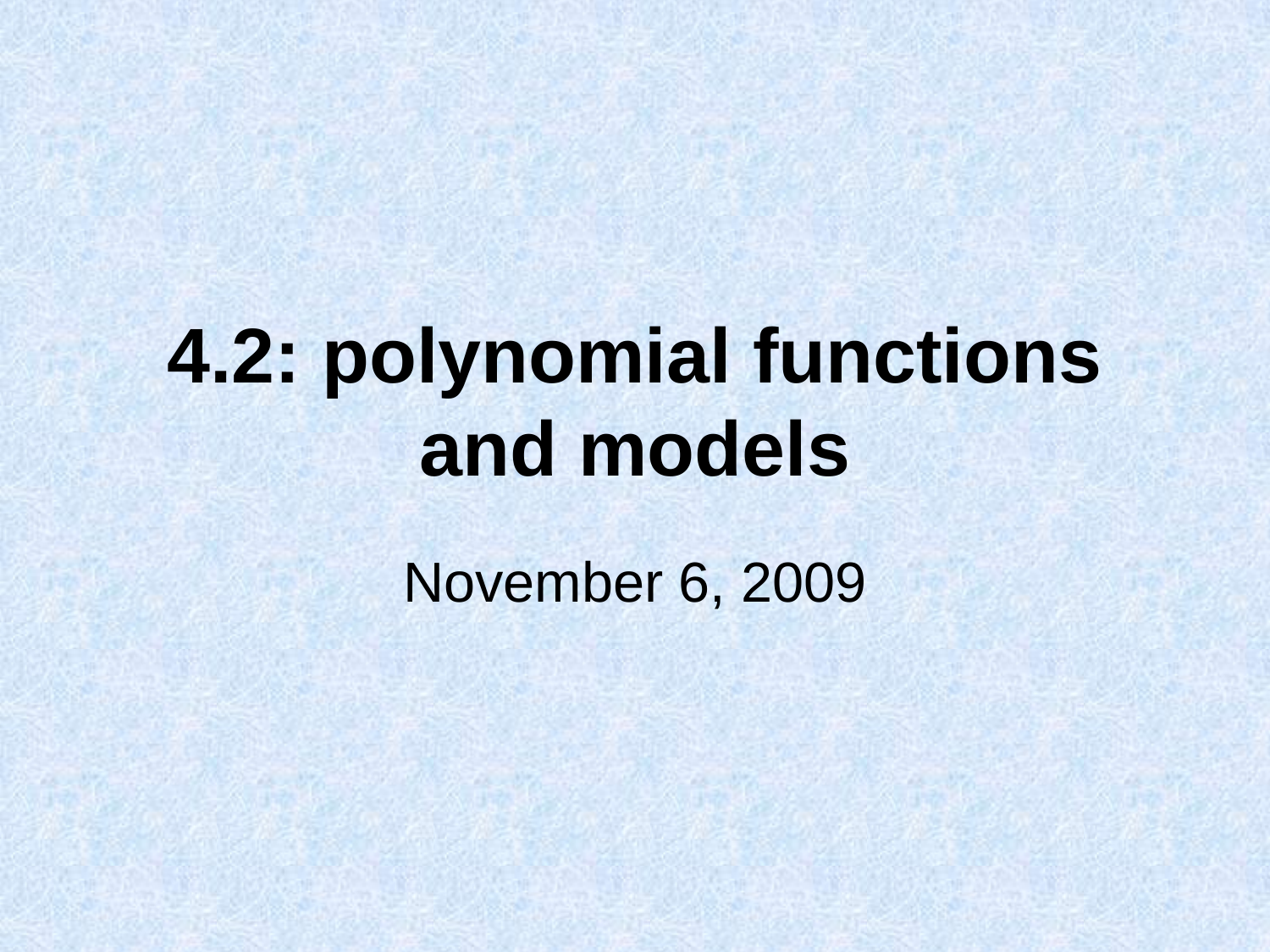

# 4.2: polynomial functions and models
November 6, 2009